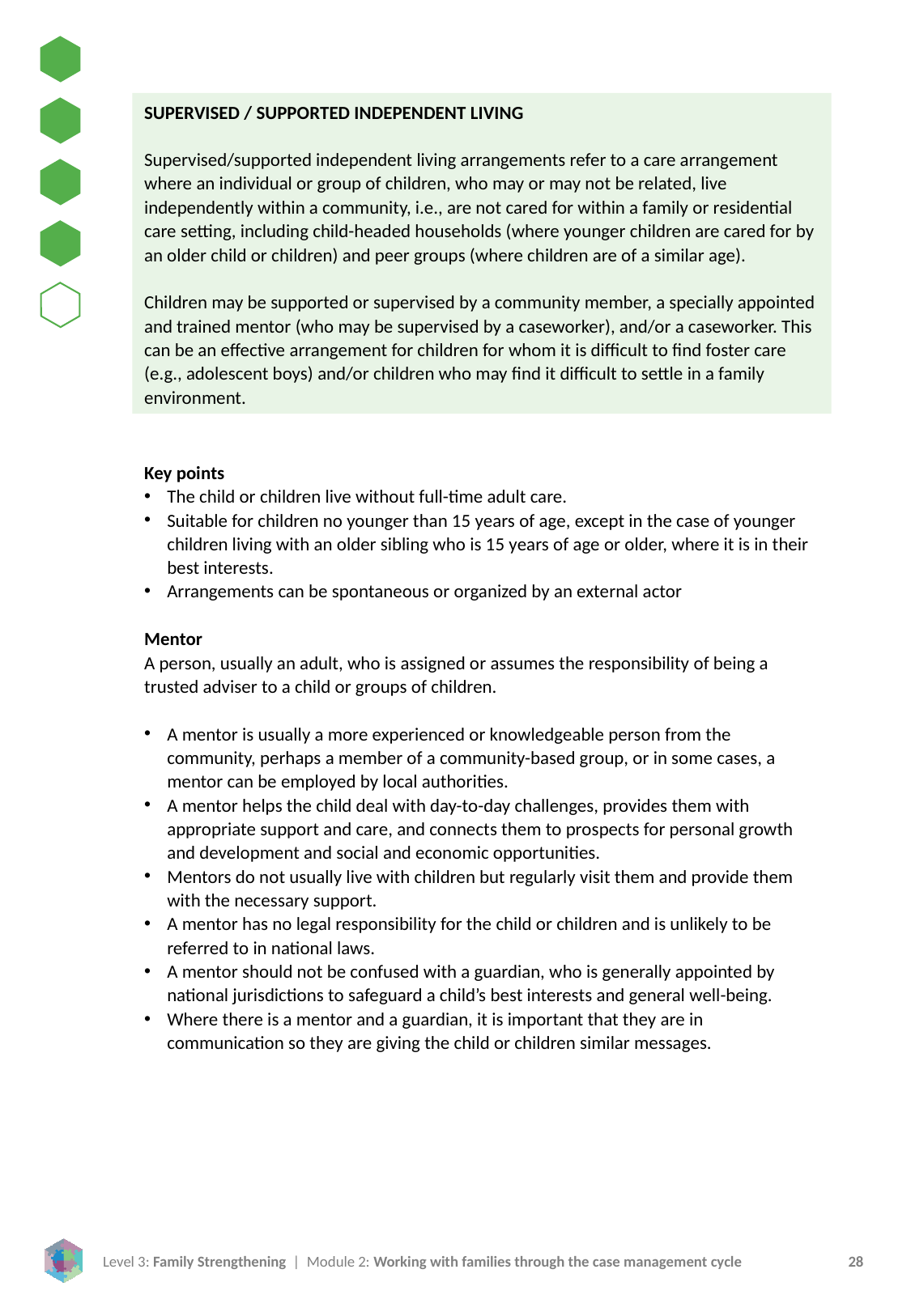

SUPERVISED / SUPPORTED INDEPENDENT LIVING

Supervised/supported independent living arrangements refer to a care arrangement where an individual or group of children, who may or may not be related, live independently within a community, i.e., are not cared for within a family or residential care setting, including child-headed households (where younger children are cared for by an older child or children) and peer groups (where children are of a similar age).

Children may be supported or supervised by a community member, a specially appointed and trained mentor (who may be supervised by a caseworker), and/or a caseworker. This can be an effective arrangement for children for whom it is difficult to find foster care (e.g., adolescent boys) and/or children who may find it difficult to settle in a family environment.

Key points
The child or children live without full-time adult care.
Suitable for children no younger than 15 years of age, except in the case of younger children living with an older sibling who is 15 years of age or older, where it is in their best interests.
Arrangements can be spontaneous or organized by an external actor

Mentor
A person, usually an adult, who is assigned or assumes the responsibility of being a trusted adviser to a child or groups of children.

A mentor is usually a more experienced or knowledgeable person from the community, perhaps a member of a community-based group, or in some cases, a mentor can be employed by local authorities.
A mentor helps the child deal with day-to-day challenges, provides them with appropriate support and care, and connects them to prospects for personal growth and development and social and economic opportunities.
Mentors do not usually live with children but regularly visit them and provide them with the necessary support.
A mentor has no legal responsibility for the child or children and is unlikely to be referred to in national laws.
A mentor should not be confused with a guardian, who is generally appointed by national jurisdictions to safeguard a child’s best interests and general well-being.
Where there is a mentor and a guardian, it is important that they are in communication so they are giving the child or children similar messages.